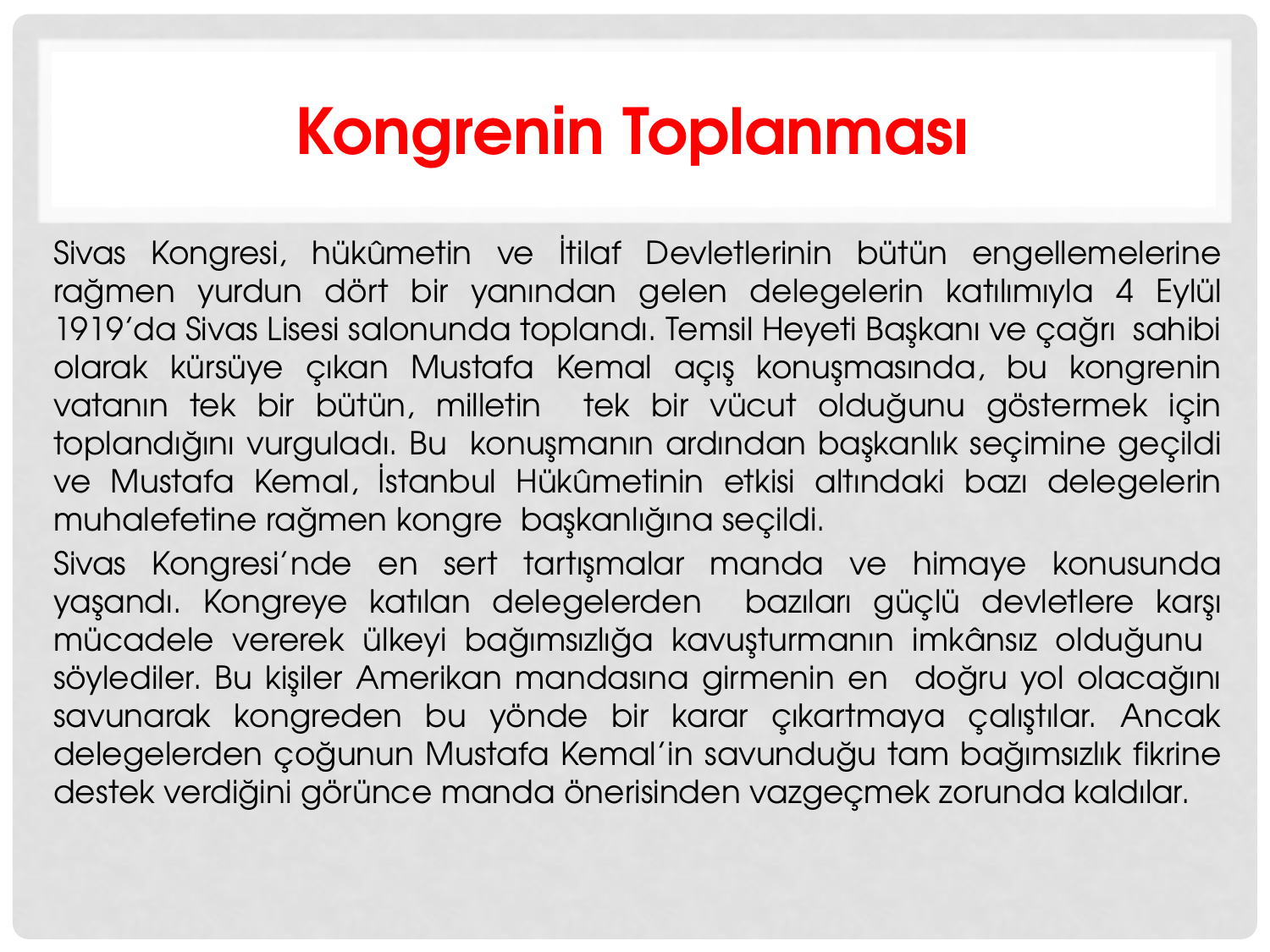

# Kongrenin Toplanması
Sivas Kongresi, hükûmetin ve İtilaf Devletlerinin bütün engellemelerine rağmen yurdun dört bir yanından gelen delegelerin katılımıyla 4 Eylül 1919’da Sivas Lisesi salonunda toplandı. Temsil Heyeti Başkanı ve çağrı  sahibi olarak kürsüye çıkan Mustafa Kemal açış konuşmasında, bu kongrenin vatanın tek bir bütün, milletin  tek bir vücut olduğunu göstermek için toplandığını vurguladı. Bu  konuşmanın ardından başkanlık seçimine geçildi ve Mustafa Kemal, İstanbul Hükûmetinin etkisi altındaki bazı delegelerin muhalefetine rağmen kongre  başkanlığına seçildi.
Sivas Kongresi’nde en sert tartışmalar manda ve himaye konusunda yaşandı. Kongreye katılan delegelerden  bazıları güçlü devletlere karşı mücadele vererek ülkeyi bağımsızlığa kavuşturmanın imkânsız olduğunu  söylediler. Bu kişiler Amerikan mandasına girmenin en  doğru yol olacağını savunarak kongreden bu yönde bir karar çıkartmaya çalıştılar. Ancak delegelerden çoğunun Mustafa Kemal’in savunduğu tam bağımsızlık fikrine destek verdiğini görünce manda önerisinden vazgeçmek zorunda kaldılar.